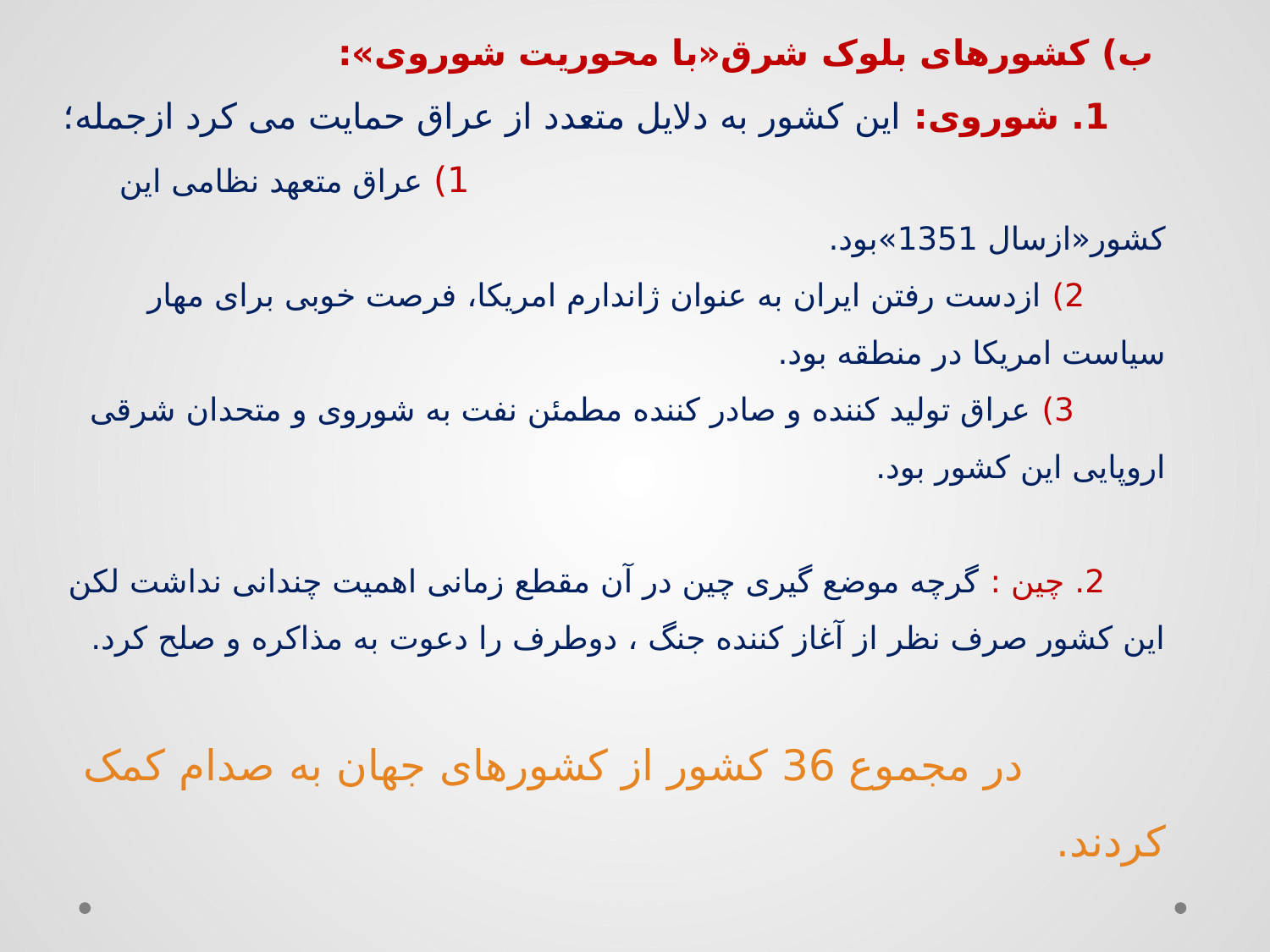

# ب) کشورهای بلوک شرق«با محوریت شوروی»: 1. شوروی: این کشور به دلایل متعدد از عراق حمایت می کرد ازجمله؛                                                                 1) عراق متعهد نظامی این کشور«ازسال 1351»بود. 2) ازدست رفتن ایران به عنوان ژاندارم امریکا، فرصت خوبی برای مهار سیاست امریکا در منطقه بود. 3) عراق تولید کننده و صادر کننده مطمئن نفت به شوروی و متحدان شرقی اروپایی این کشور بود. 2. چین : گرچه موضع گیری چین در آن مقطع زمانی اهمیت چندانی نداشت لکن این کشور صرف نظر از آغاز کننده جنگ ، دوطرف را دعوت به مذاکره و صلح کرد. در مجموع 36 کشور از کشورهای جهان به صدام کمک کردند.